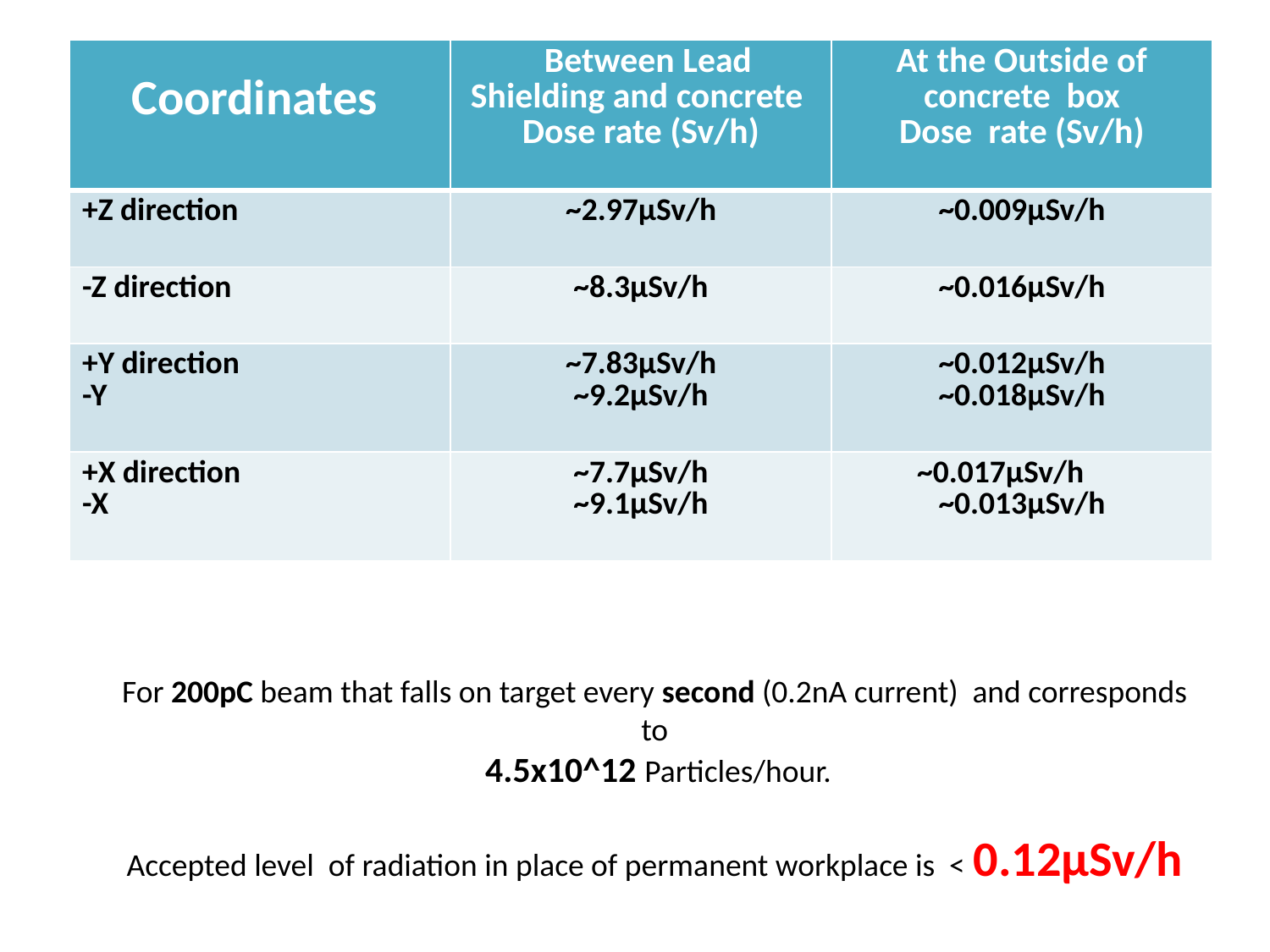

| Coordinates | Between Lead Shielding and concrete Dose rate (Sv/h) | At the Outside of concrete box Dose rate (Sv/h) |
| --- | --- | --- |
| +Z direction | ~2.97µSv/h | ~0.009µSv/h |
| -Z direction | ~8.3µSv/h | ~0.016µSv/h |
| +Y direction -Y | ~7.83µSv/h ~9.2µSv/h | ~0.012µSv/h ~0.018µSv/h |
| +X direction -X | ~7.7µSv/h ~9.1µSv/h | ~0.017µSv/h ~0.013µSv/h |
For 200pC beam that falls on target every second (0.2nA current)  and corresponds to
 4.5x10^12 Particles/hour.

Accepted level  of radiation in place of permanent workplace is  < 0.12µSv/h